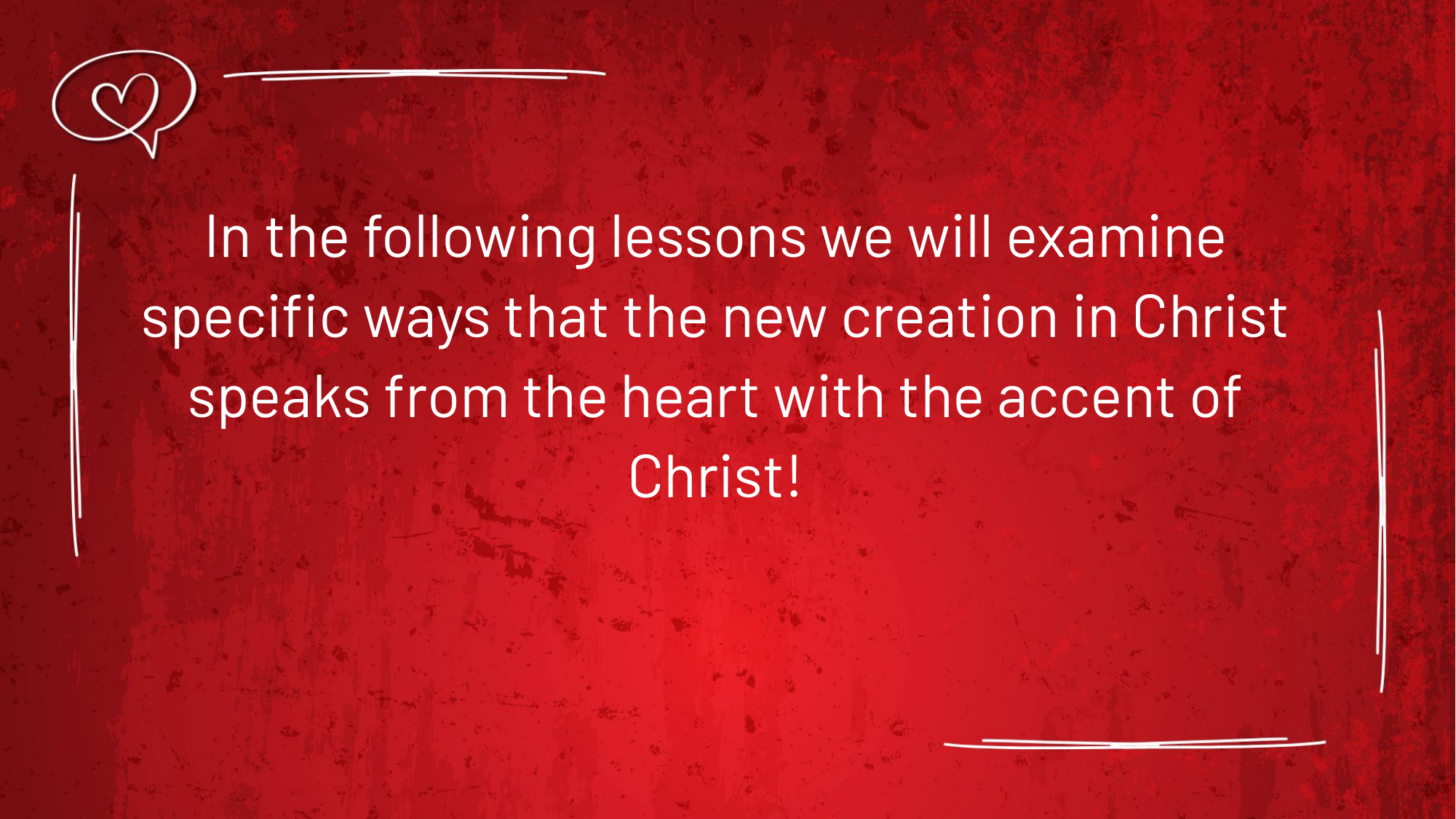

In the following lessons we will examine specific ways that the new creation in Christ speaks from the heart with the accent of Christ!